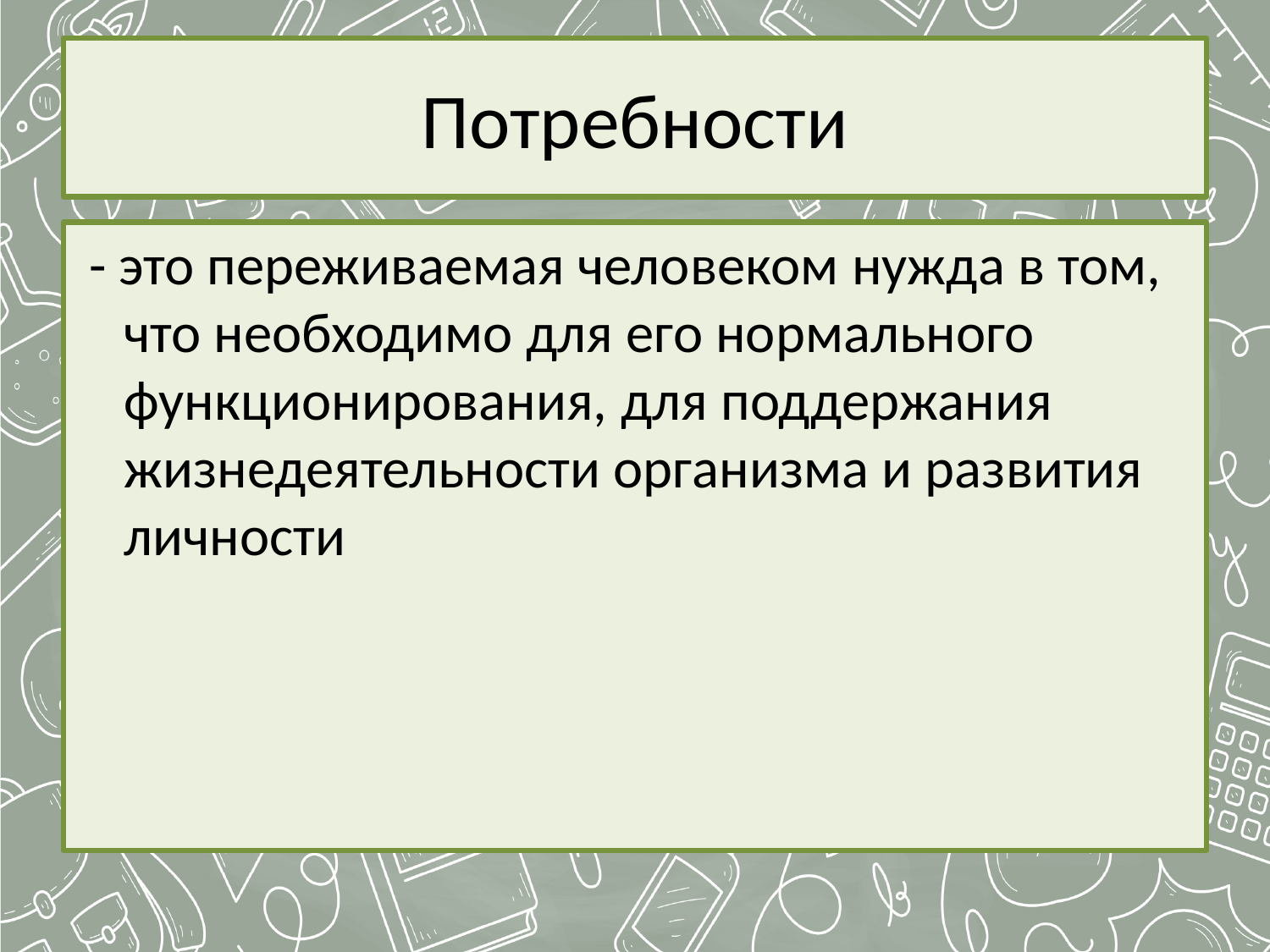

# Потребности
 - это переживаемая человеком нужда в том, что необходимо для его нормального функционирования, для поддержания жизнедеятельности организма и развития личности